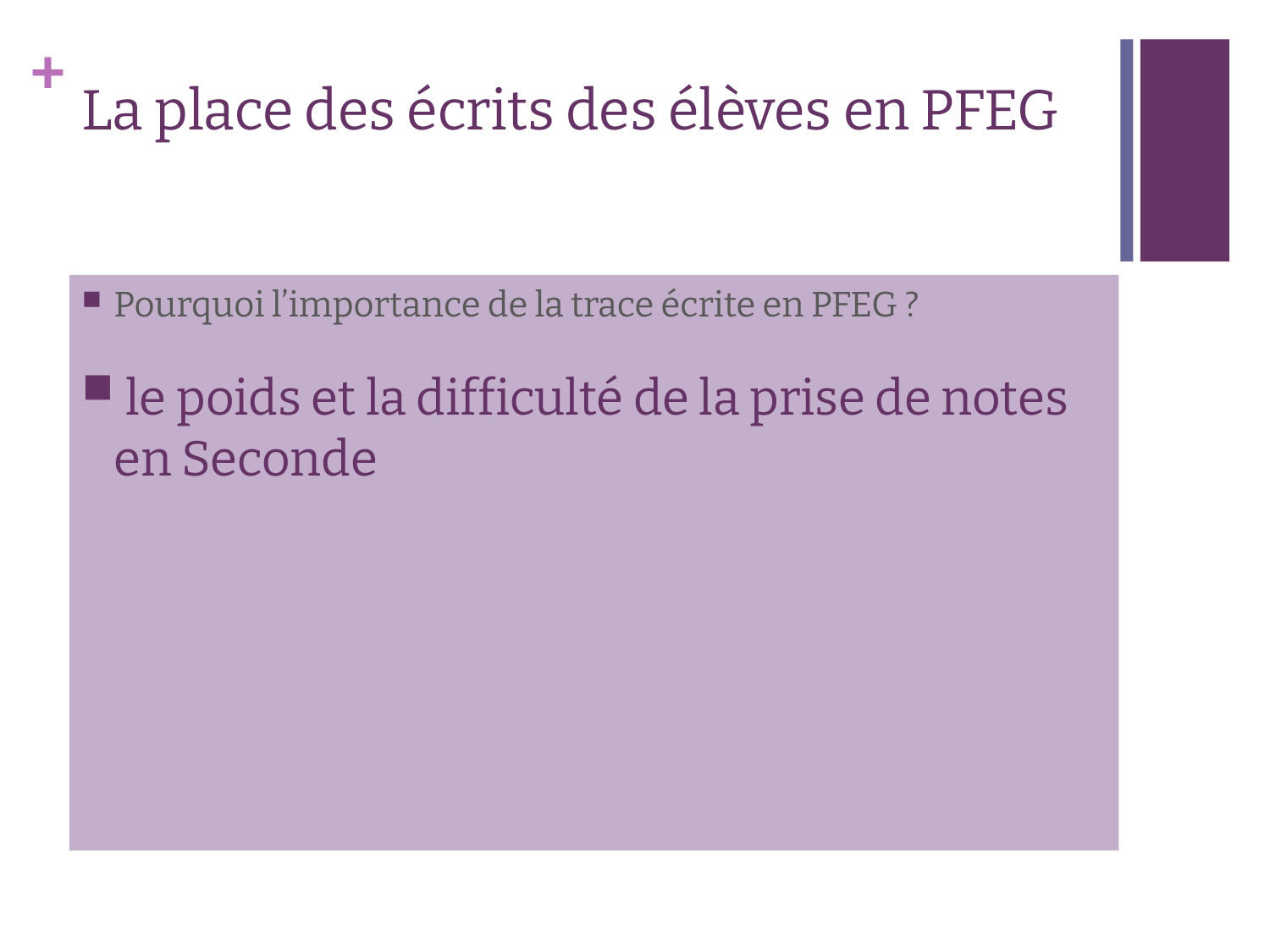

La place des écrits des élèves en PFEG
Pourquoi l’importance de la trace écrite en PFEG ?
 le poids et la difficulté de la prise de notes en Seconde